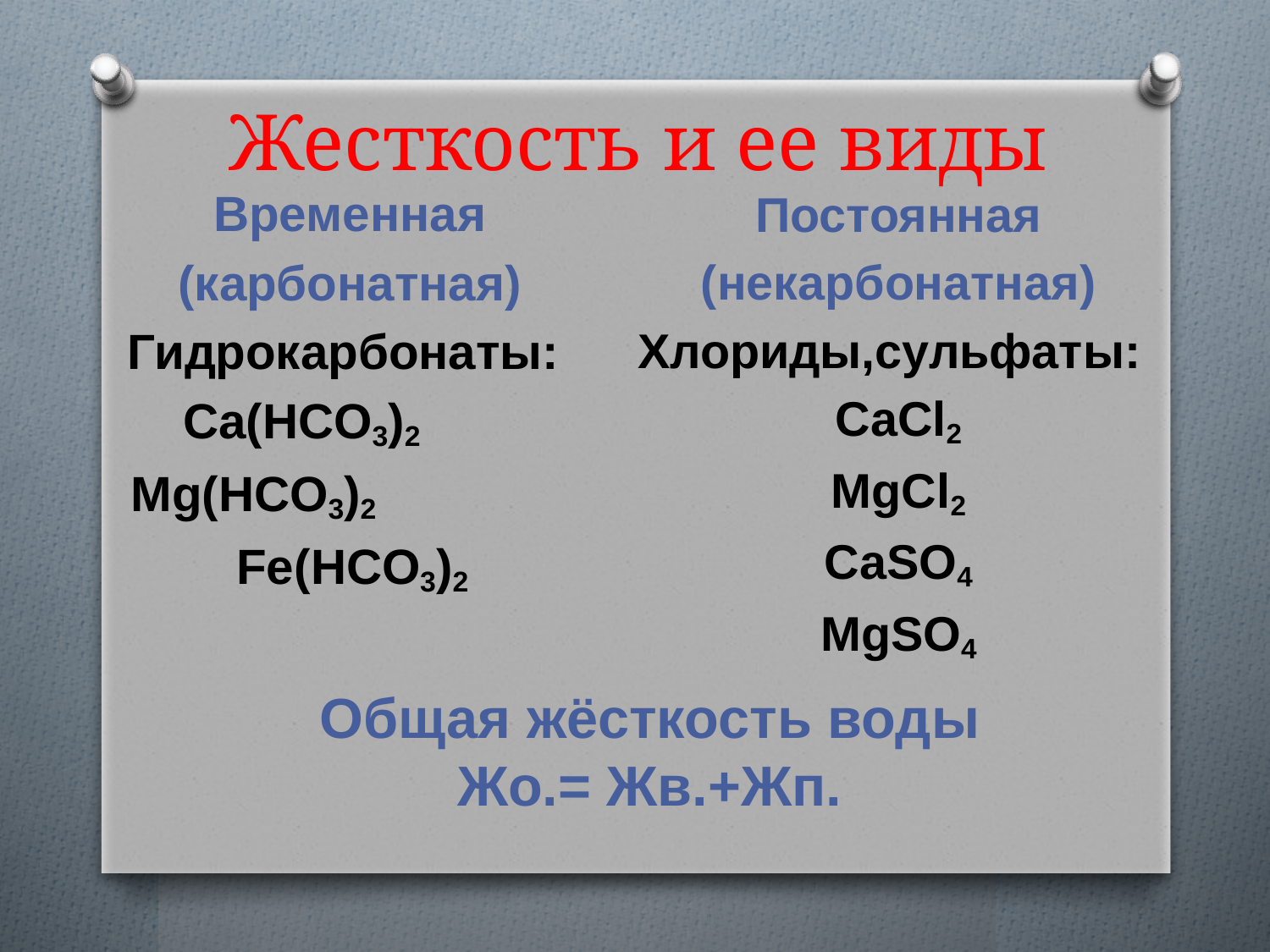

# Жесткость и ее виды
Временная
(карбонатная)
Гидрокарбонаты:
Ca(HCO3)2
Mg(HCO3)2
 Fe(HCO3)2
Постоянная
(некарбонатная)
Хлориды,сульфаты:
CaCl2
MgCl2
CaSO4
MgSO4

Общая жёсткость воды
Жо.= Жв.+Жп.